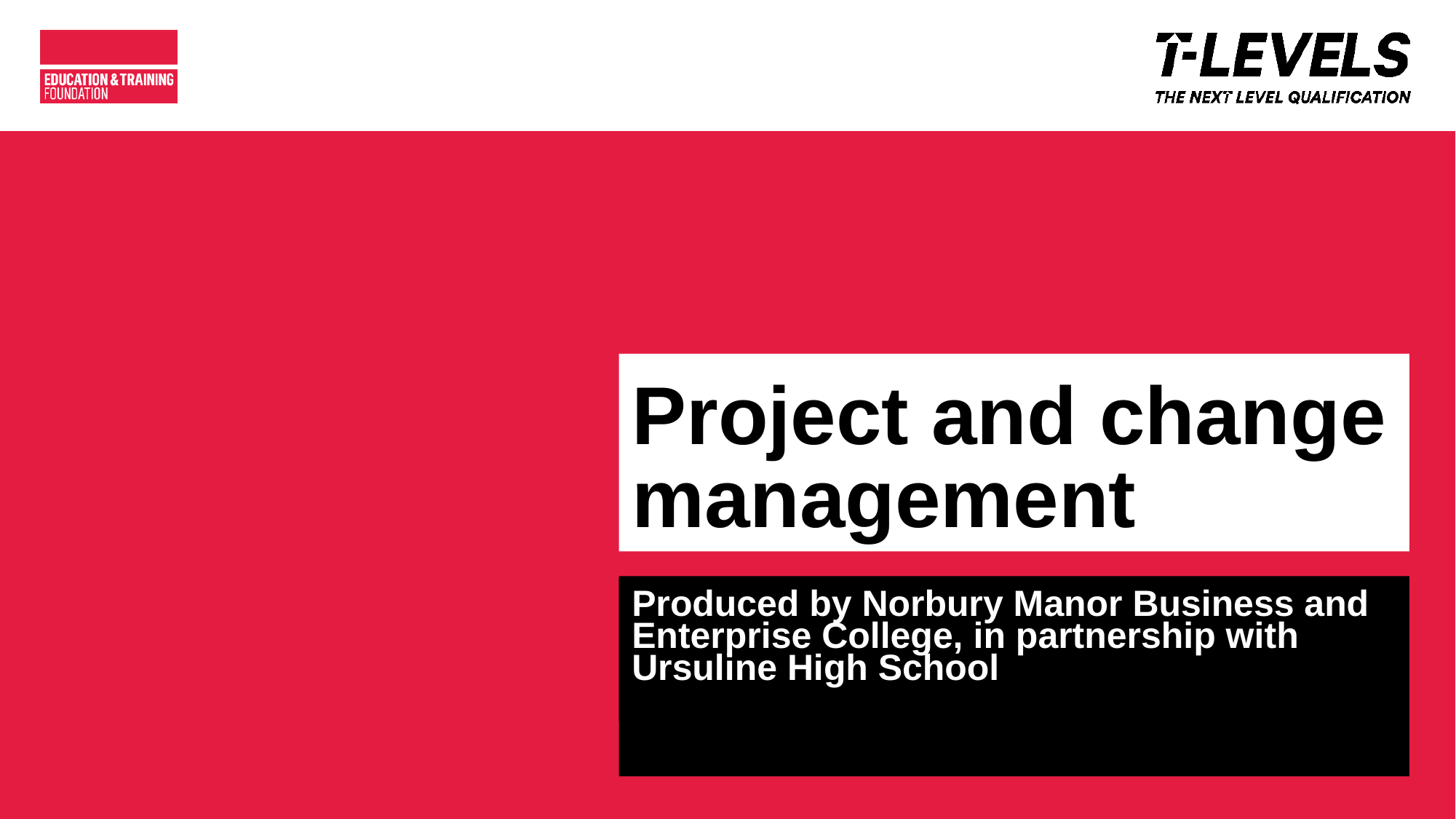

# Project and change management
Produced by Norbury Manor Business and Enterprise College, in partnership with Ursuline High School